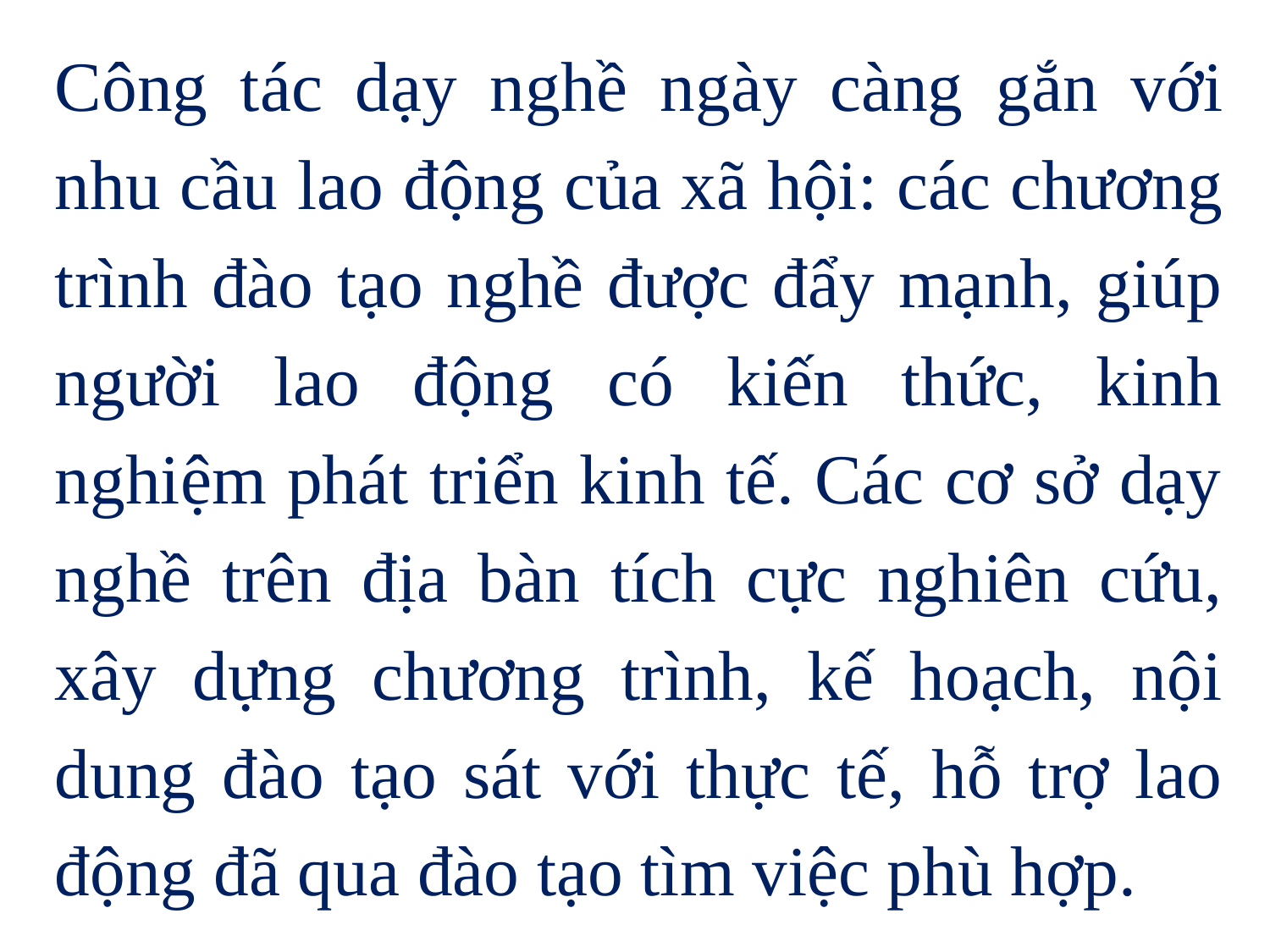

Công tác dạy nghề ngày càng gắn với nhu cầu lao động của xã hội: các chương trình đào tạo nghề được đẩy mạnh, giúp người lao động có kiến thức, kinh nghiệm phát triển kinh tế. Các cơ sở dạy nghề trên địa bàn tích cực nghiên cứu, xây dựng chương trình, kế hoạch, nội dung đào tạo sát với thực tế, hỗ trợ lao động đã qua đào tạo tìm việc phù hợp.